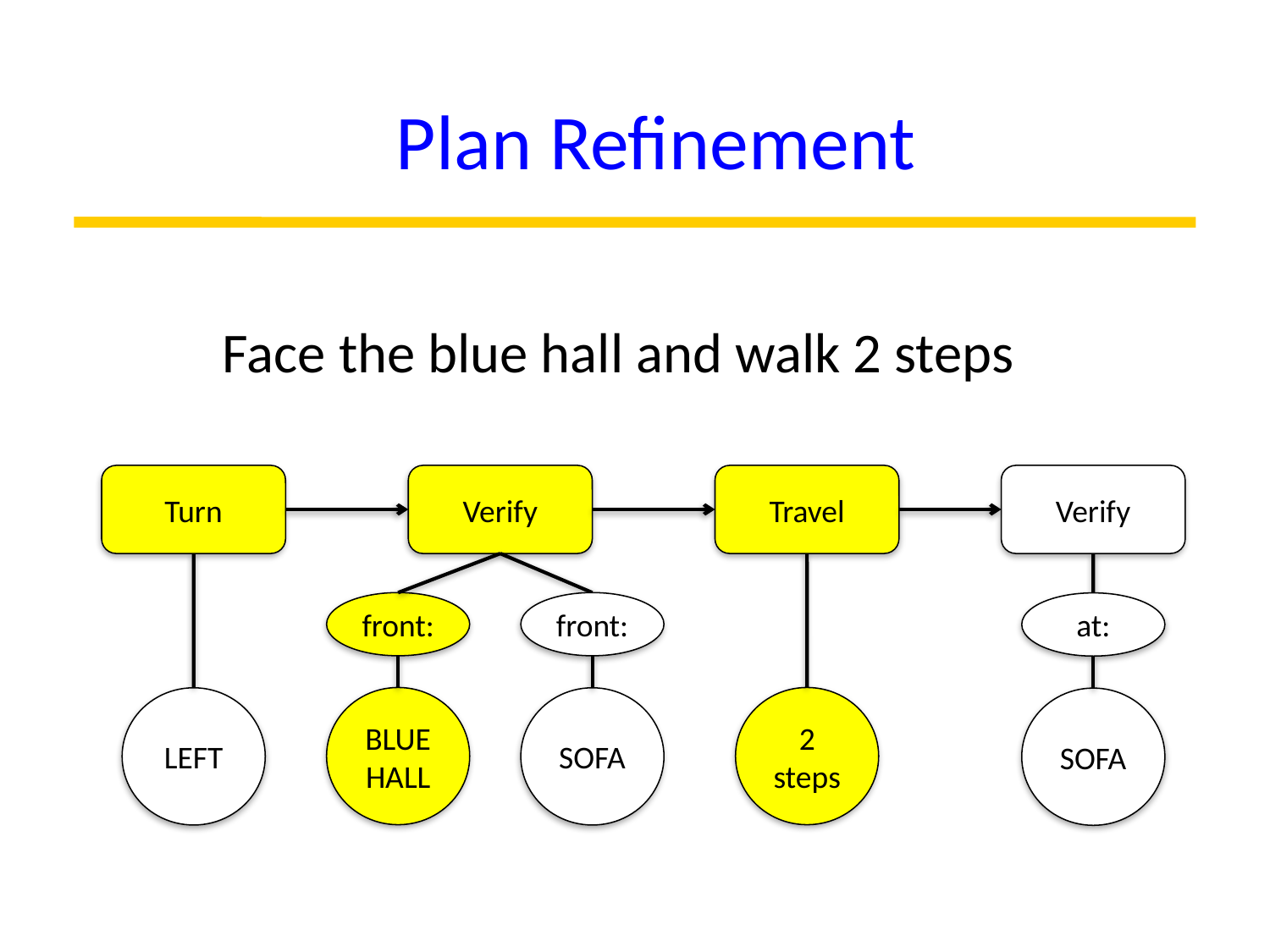

Plan Refinement

Face the blue hall and walk 2 steps
Turn
Verify
Travel
Verify
front:
front:
at:
BLUE
HALL
2 steps
LEFT
SOFA
SOFA